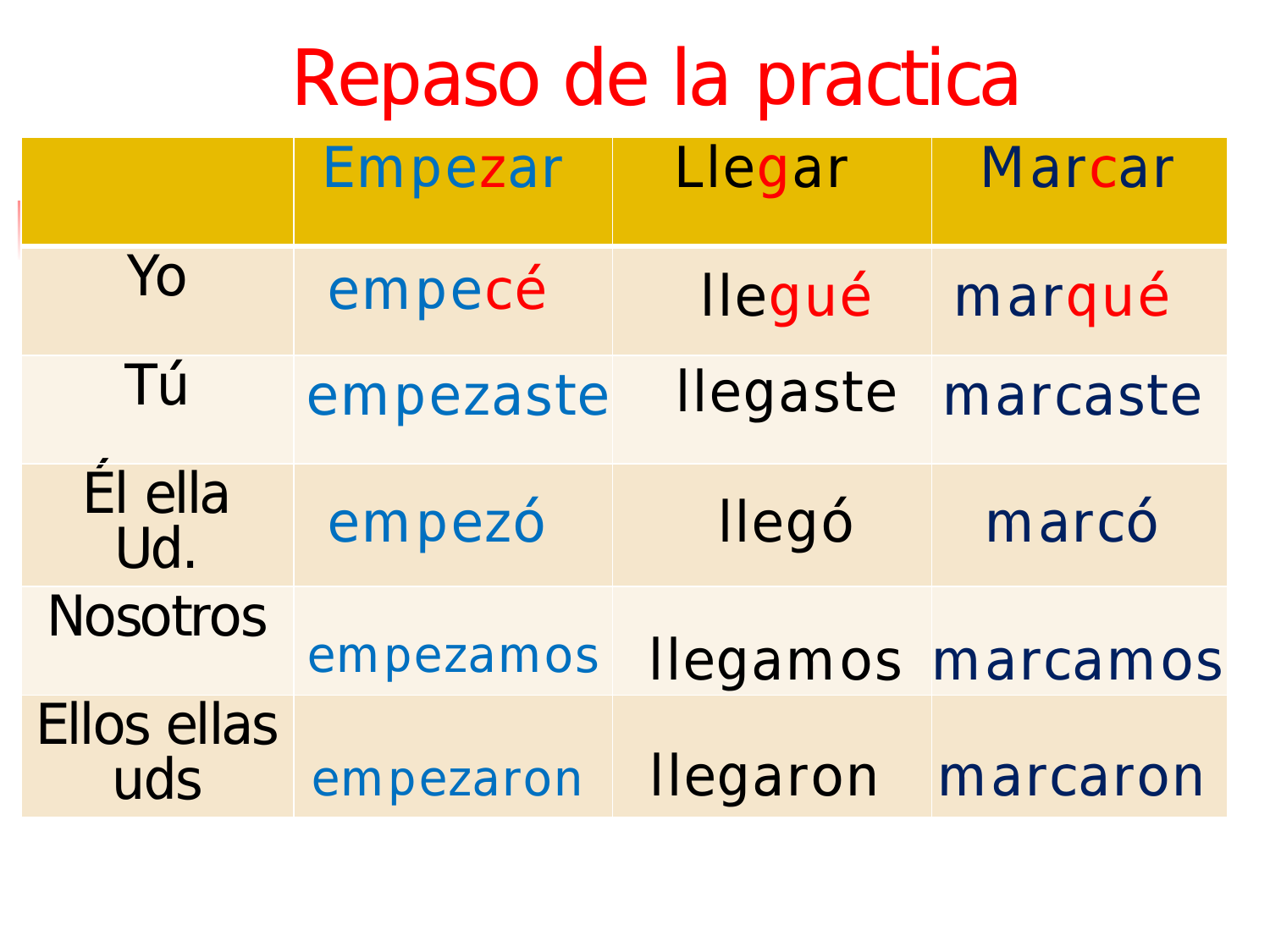

# Repaso de la practica
|  | Empezar | Llegar | Marcar |
| --- | --- | --- | --- |
| Yo |  |  |  |
| Tú |  |  |  |
| Él ella Ud. |  |  |  |
| Nosotros |  |  |  |
| Ellos ellas uds |  |  |  |
empecé
llegué
marqué

llegaste
empezaste
marcaste
empezó
llegó
marcó
empezamos
llegamos
marcamos
llegaron
marcaron
empezaron